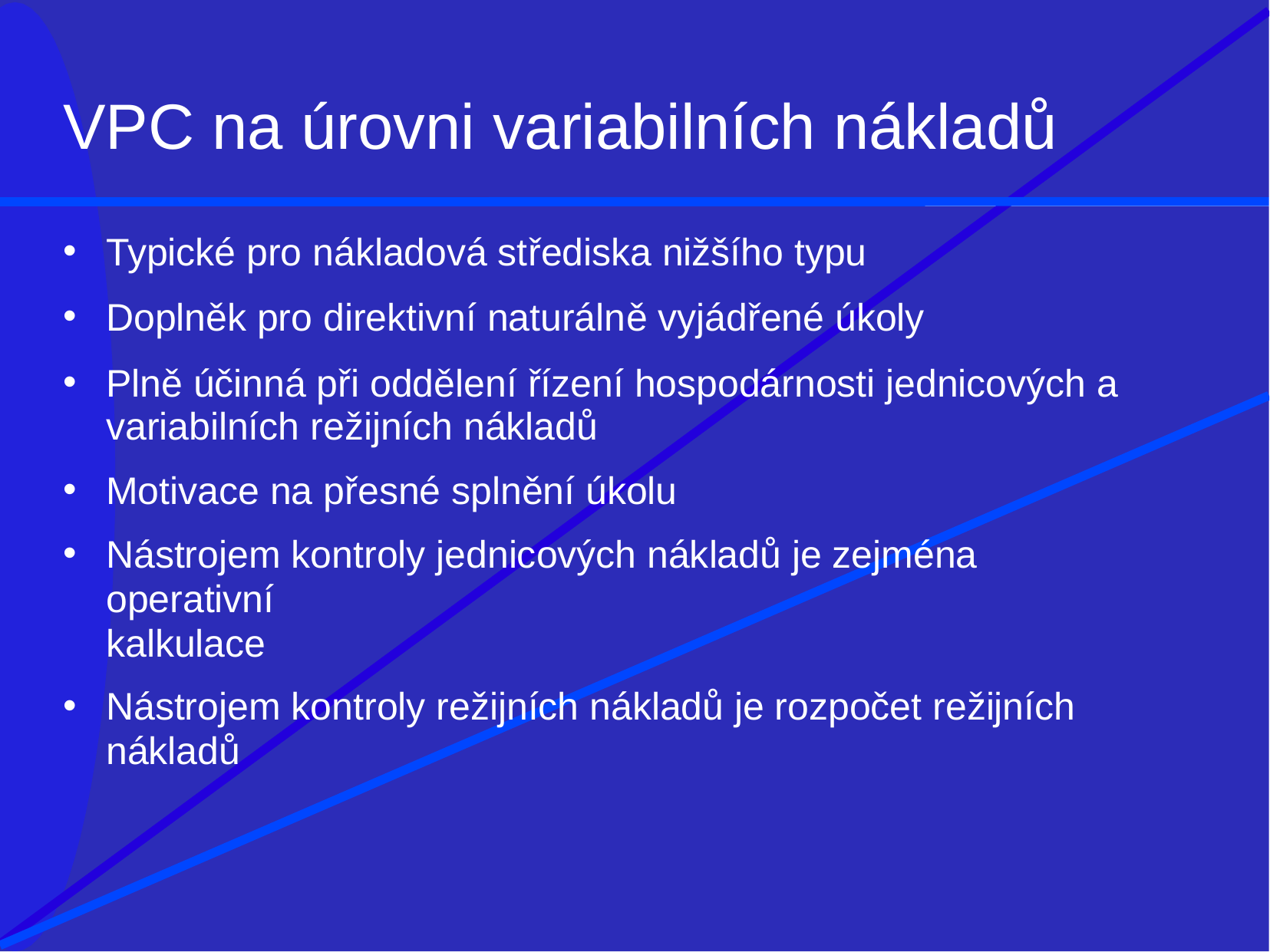

# VPC na úrovni variabilních nákladů
Typické pro nákladová střediska nižšího typu
Doplněk pro direktivní naturálně vyjádřené úkoly
Plně účinná při oddělení řízení hospodárnosti jednicových a variabilních režijních nákladů
Motivace na přesné splnění úkolu
Nástrojem kontroly jednicových nákladů je zejména operativní
kalkulace
Nástrojem kontroly režijních nákladů je rozpočet režijních
nákladů